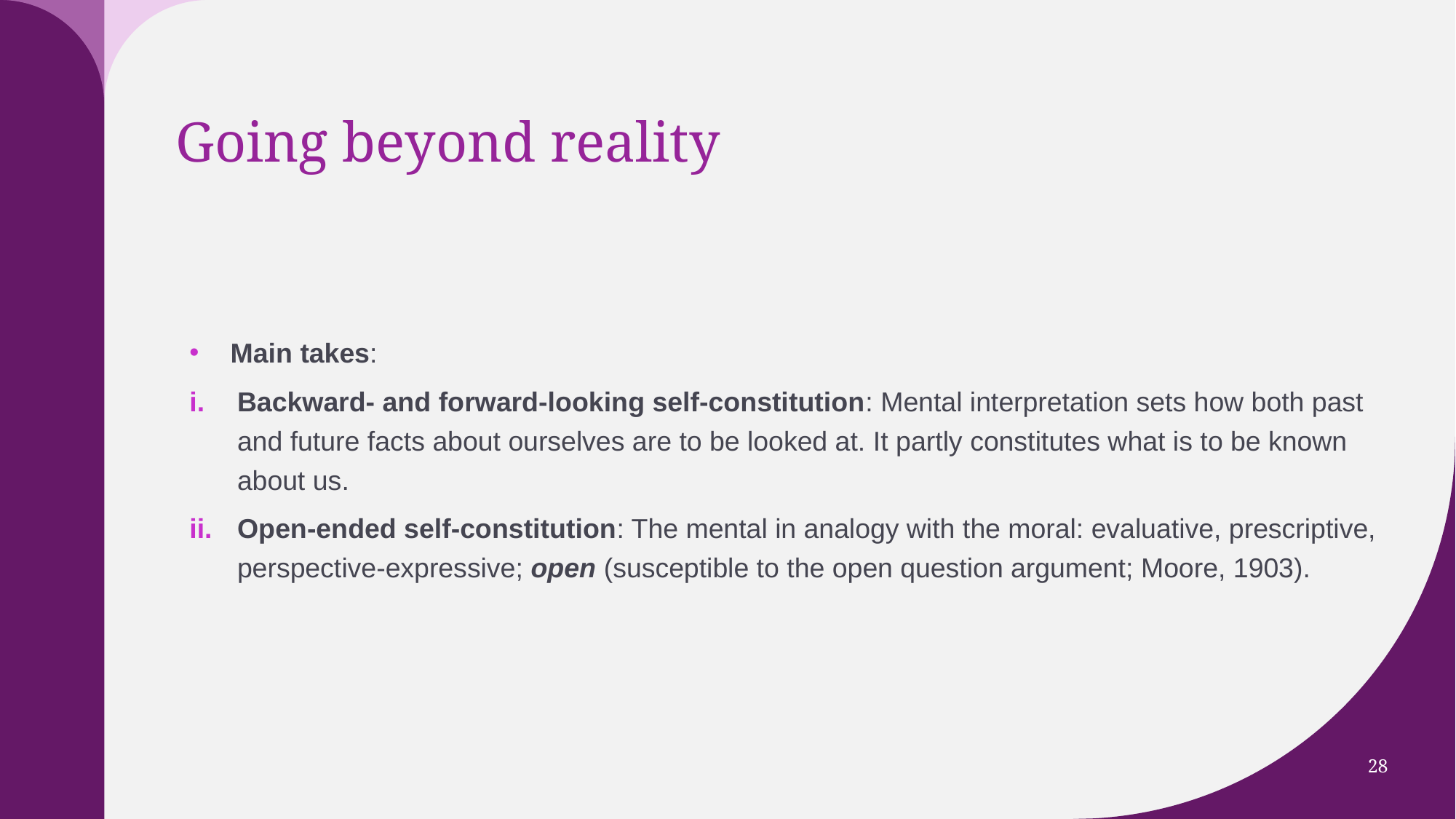

# Going beyond reality
Main takes:
Backward- and forward-looking self-constitution: Mental interpretation sets how both past and future facts about ourselves are to be looked at. It partly constitutes what is to be known about us.
Open-ended self-constitution: The mental in analogy with the moral: evaluative, prescriptive, perspective-expressive; open (susceptible to the open question argument; Moore, 1903).
28